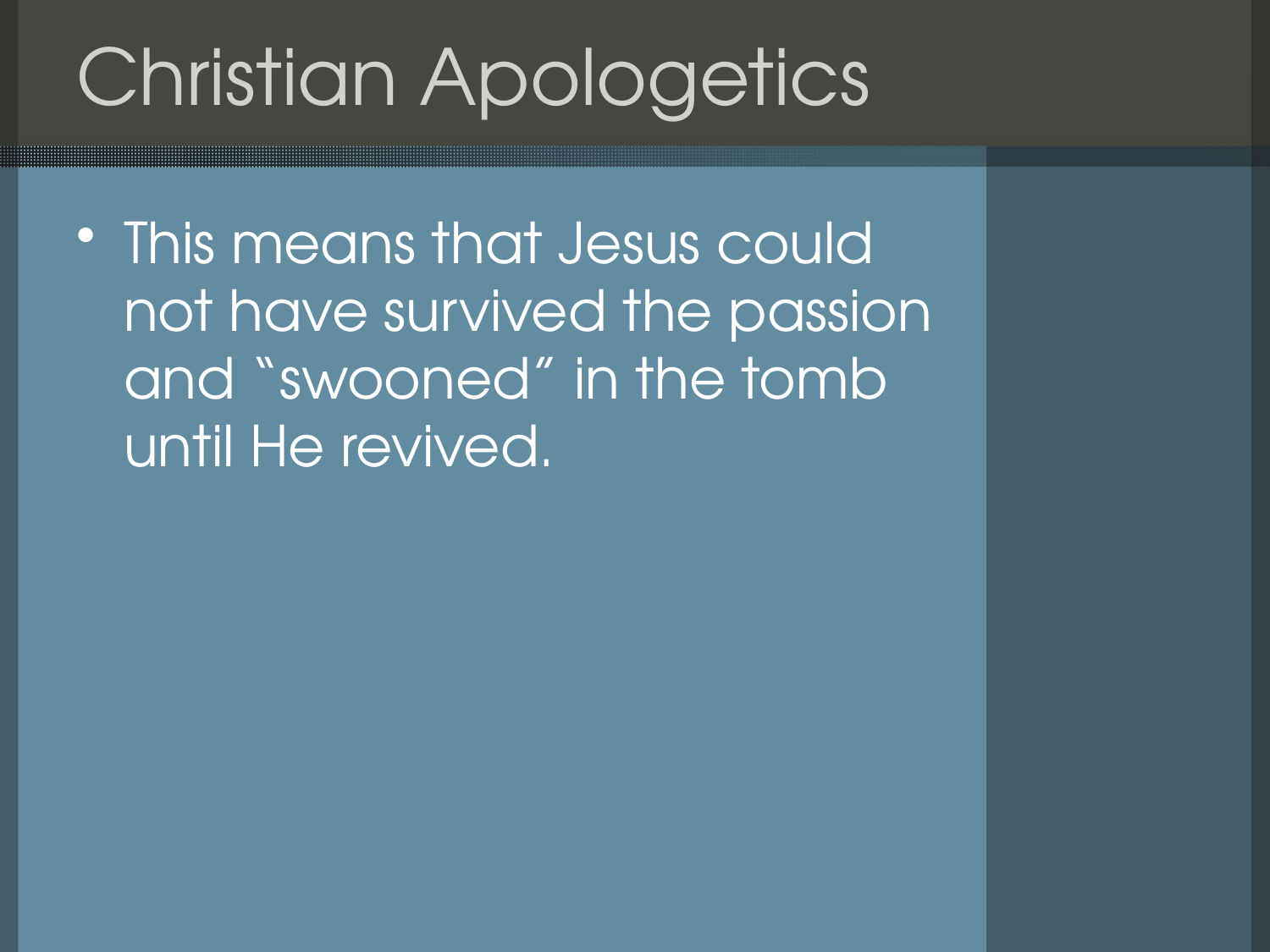

# Christian Apologetics
This means that Jesus could not have survived the passion and “swooned” in the tomb until He revived.